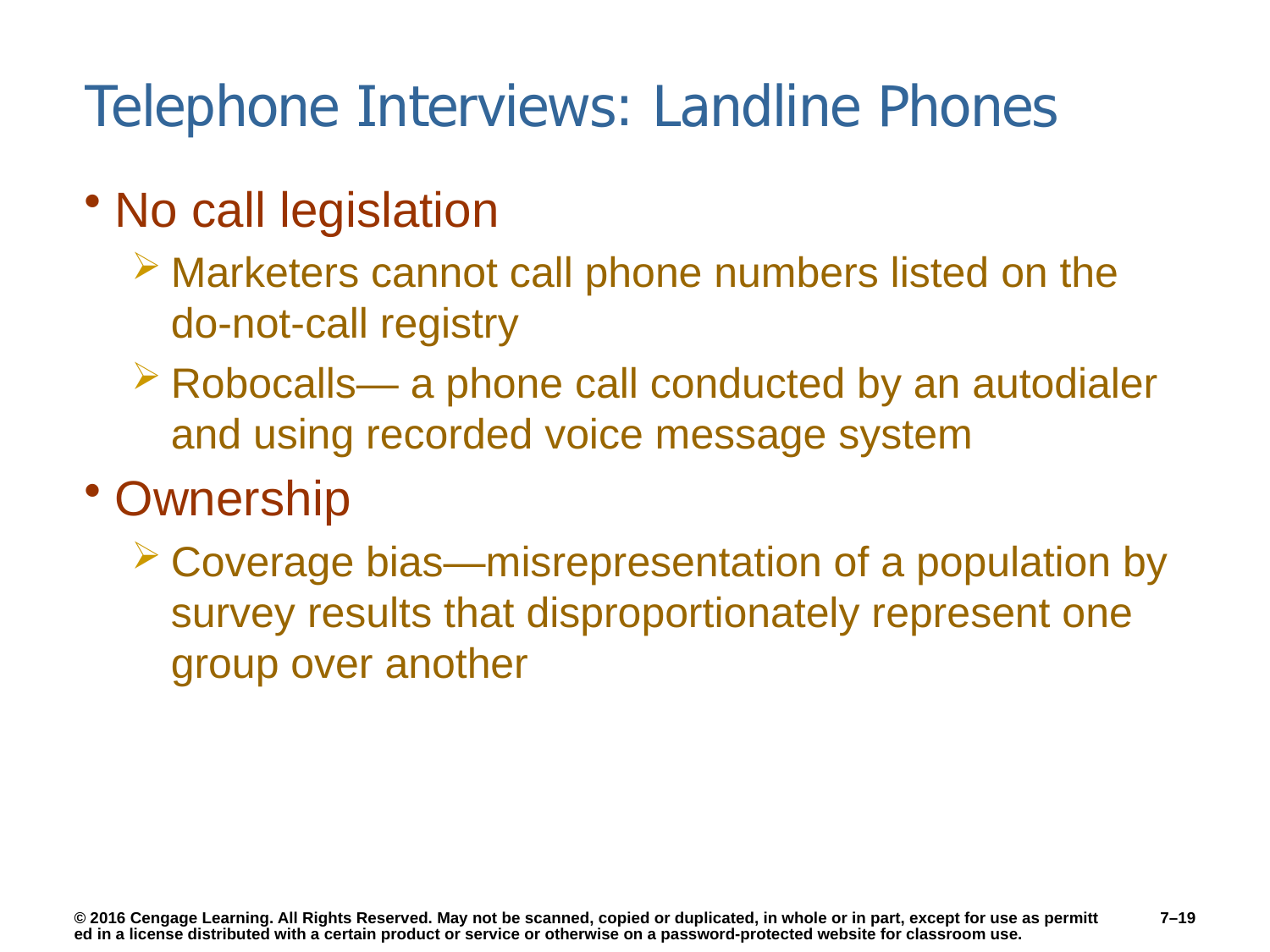

# Telephone Interviews: Landline Phones
No call legislation
Marketers cannot call phone numbers listed on the do-not-call registry
Robocalls— a phone call conducted by an autodialer and using recorded voice message system
Ownership
Coverage bias—misrepresentation of a population by survey results that disproportionately represent one group over another
7–19
© 2016 Cengage Learning. All Rights Reserved. May not be scanned, copied or duplicated, in whole or in part, except for use as permitted in a license distributed with a certain product or service or otherwise on a password-protected website for classroom use.